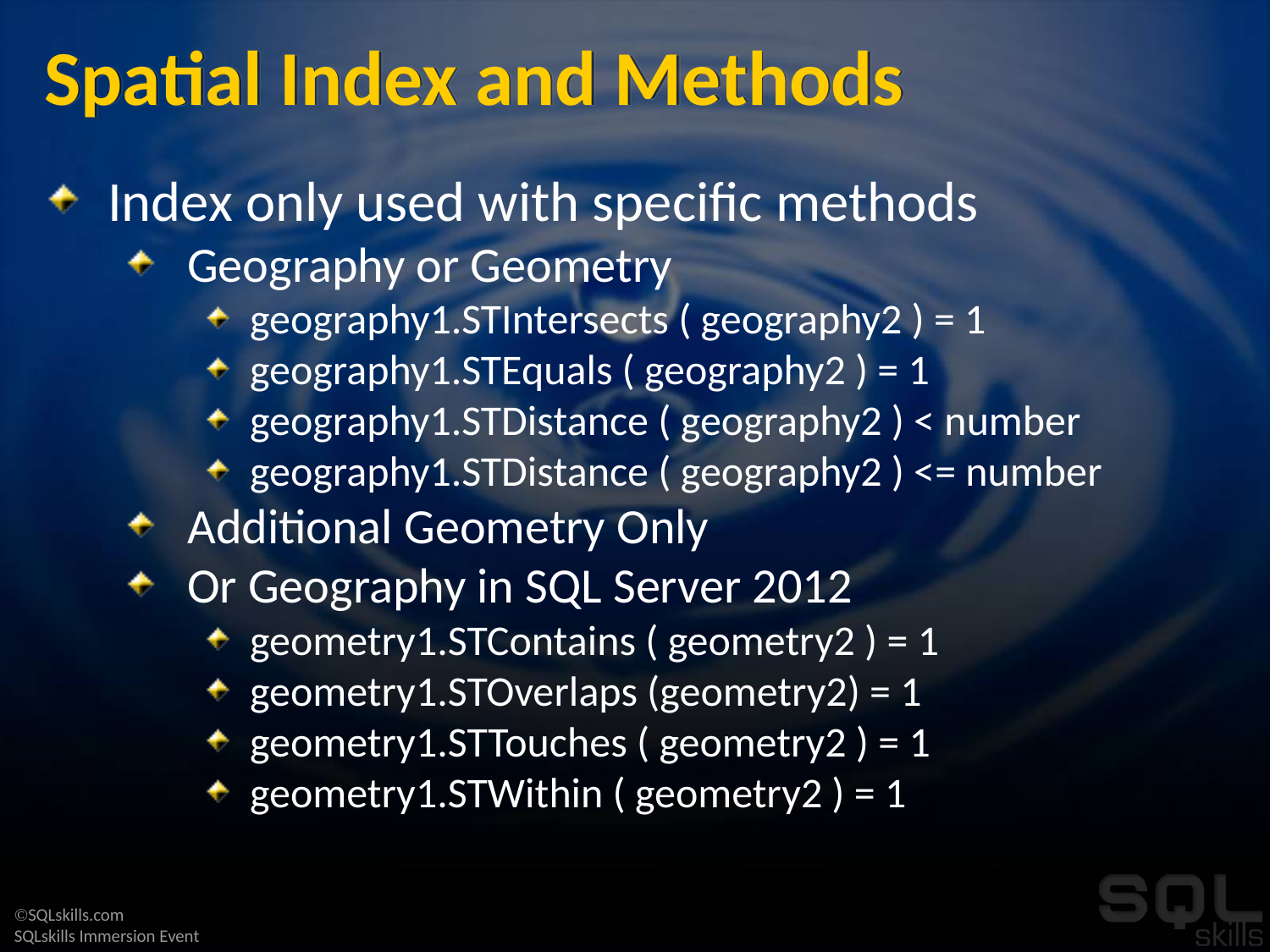

# Spatial Index and Methods
Index only used with specific methods
Geography or Geometry
geography1.STIntersects ( geography2 ) = 1
geography1.STEquals ( geography2 ) = 1
geography1.STDistance ( geography2 ) < number
geography1.STDistance ( geography2 ) <= number
Additional Geometry Only
Or Geography in SQL Server 2012
geometry1.STContains ( geometry2 ) = 1
geometry1.STOverlaps (geometry2) = 1
geometry1.STTouches ( geometry2 ) = 1
geometry1.STWithin ( geometry2 ) = 1